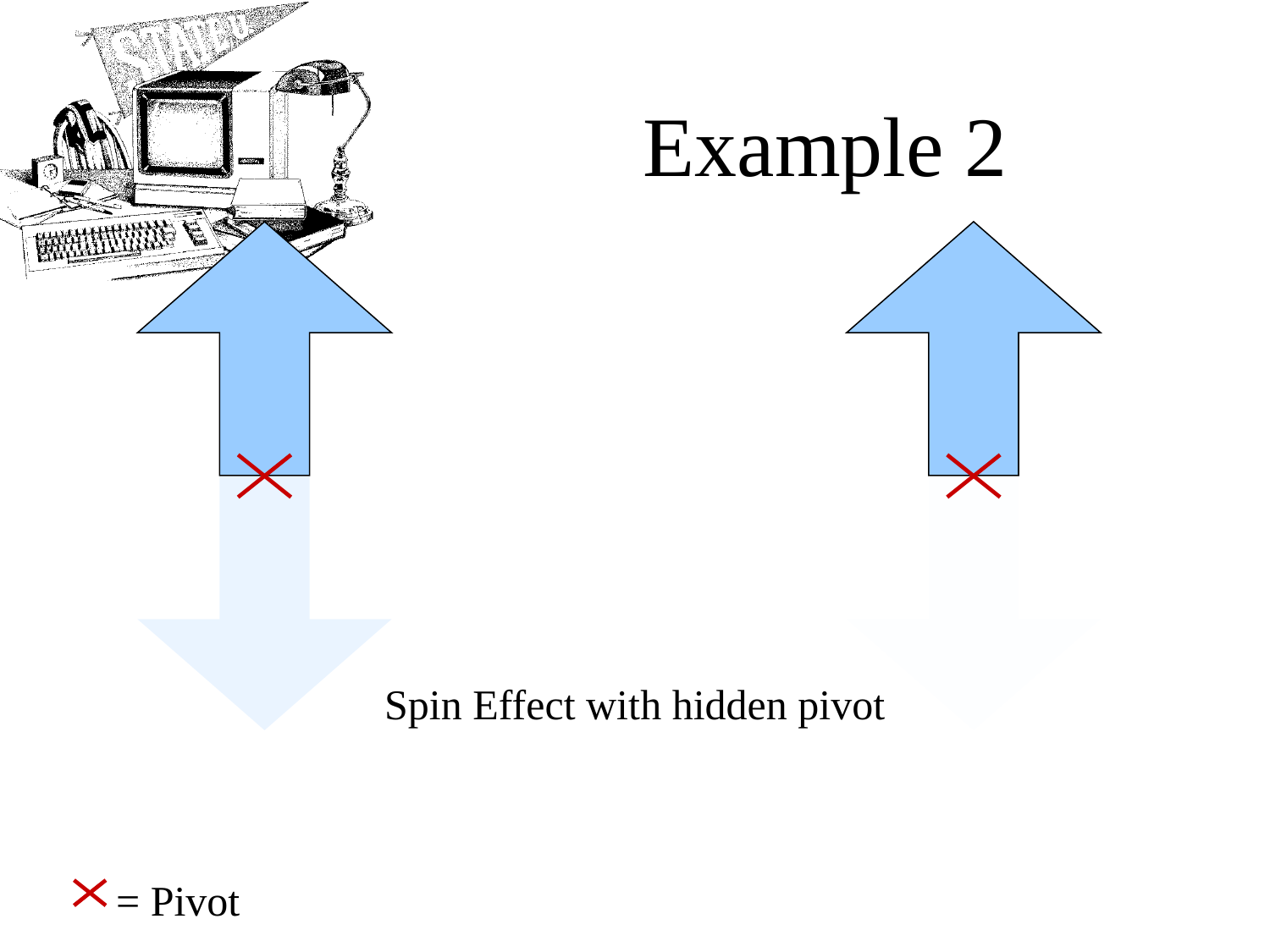

# Example 2

Spin Effect with hidden pivot
= Pivot